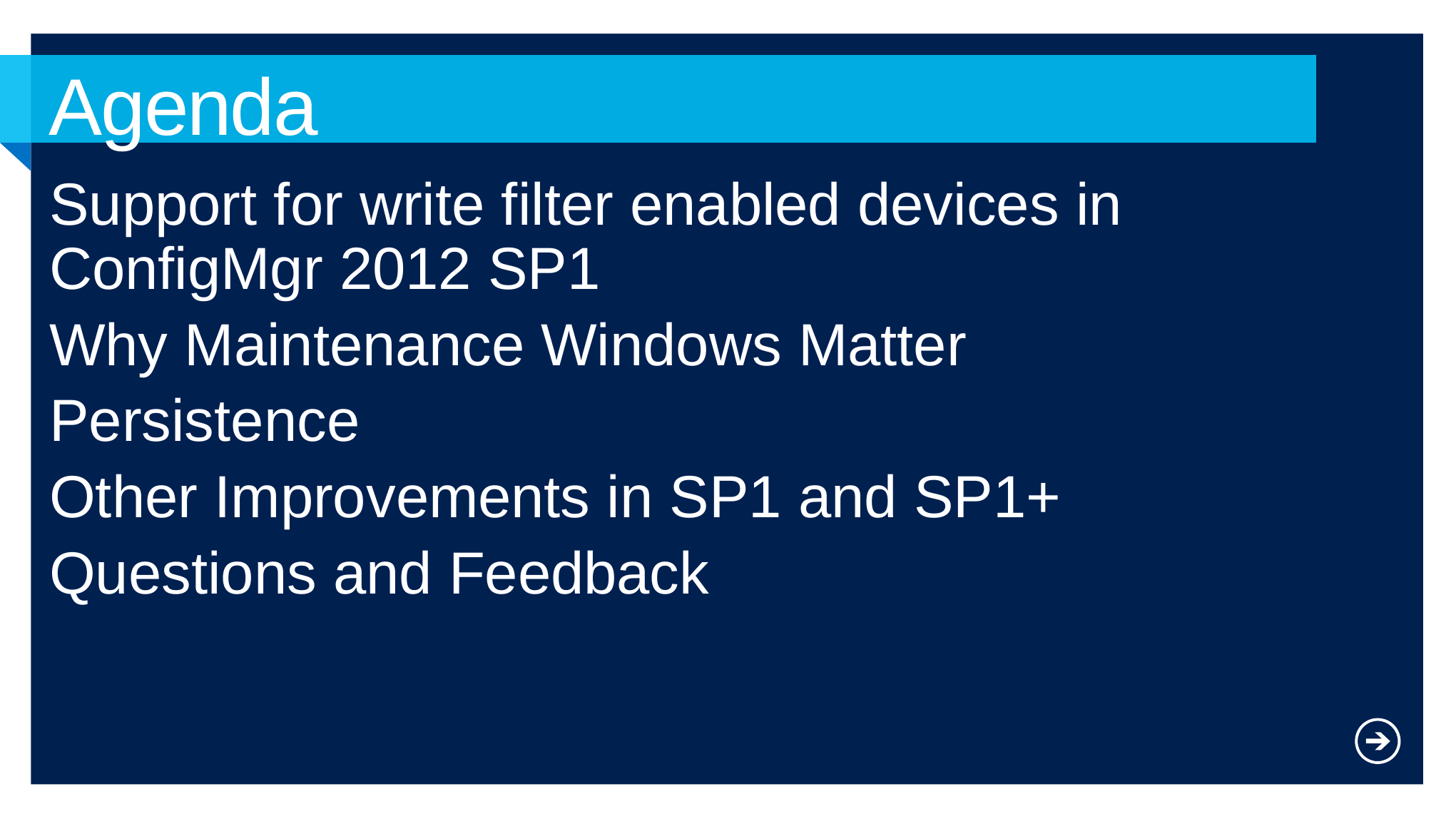

# Agenda
Support for write filter enabled devices in ConfigMgr 2012 SP1
Why Maintenance Windows Matter
Persistence
Other Improvements in SP1 and SP1+
Questions and Feedback